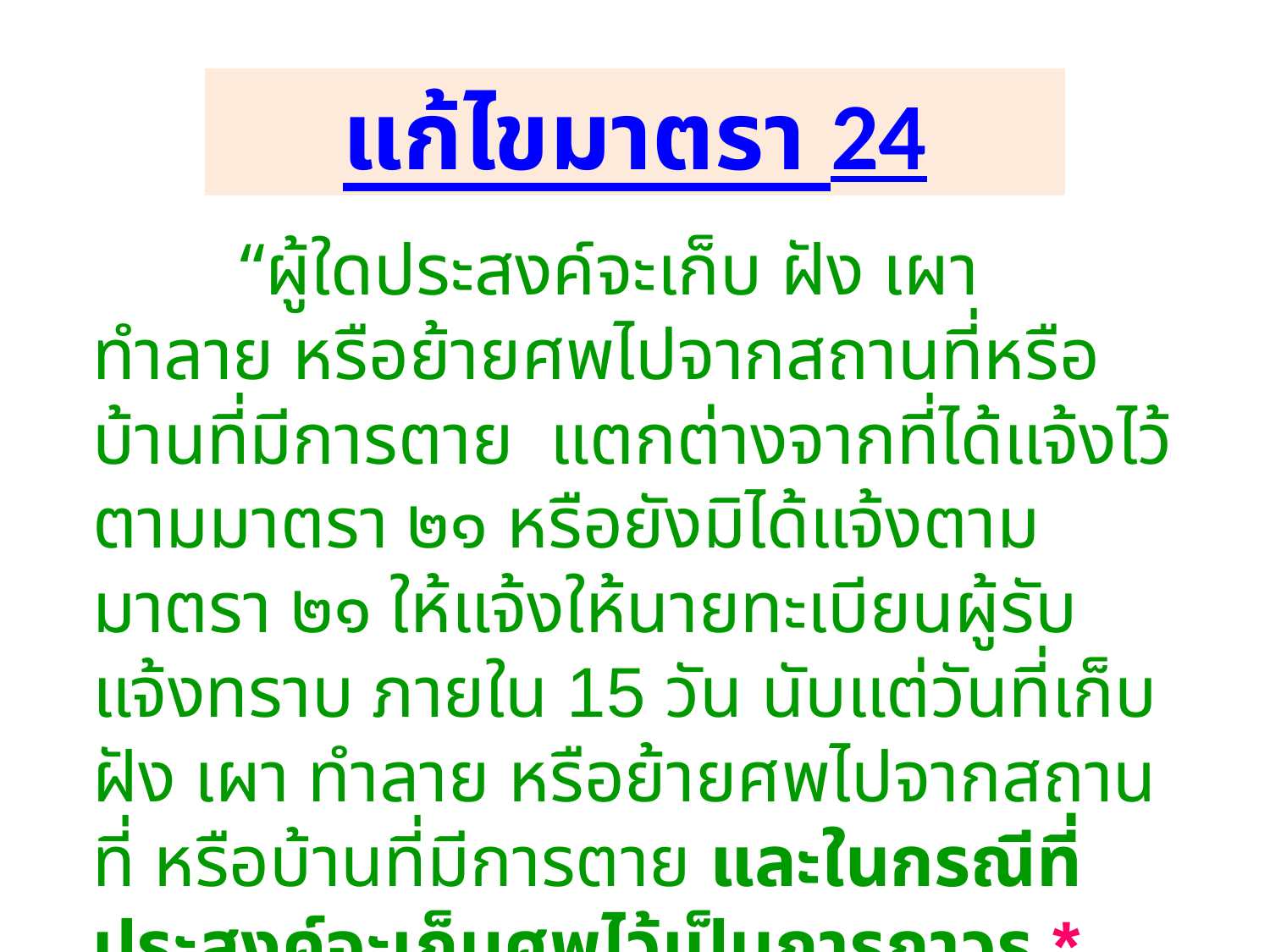

แก้ไขมาตรา 24
        “ผู้ใดประสงค์จะเก็บ ฝัง เผา ทำลาย หรือย้ายศพไปจากสถานที่หรือบ้านที่มีการตาย  แตกต่างจากที่ได้แจ้งไว้ตามมาตรา ๒๑ หรือยังมิได้แจ้งตามมาตรา ๒๑ ให้แจ้งให้นายทะเบียนผู้รับแจ้งทราบ ภายใน 15 วัน นับแต่วันที่เก็บ ฝัง เผา ทำลาย หรือย้ายศพไปจากสถานที่ หรือบ้านที่มีการตาย และในกรณีที่ประสงค์จะเก็บศพไว้เป็นการถาวร *      ให้แจ้งให้นายทะเบียนผู้รับแจ้งทราบภายใน 30 วัน     นับแต่วันที่มีการตาย”